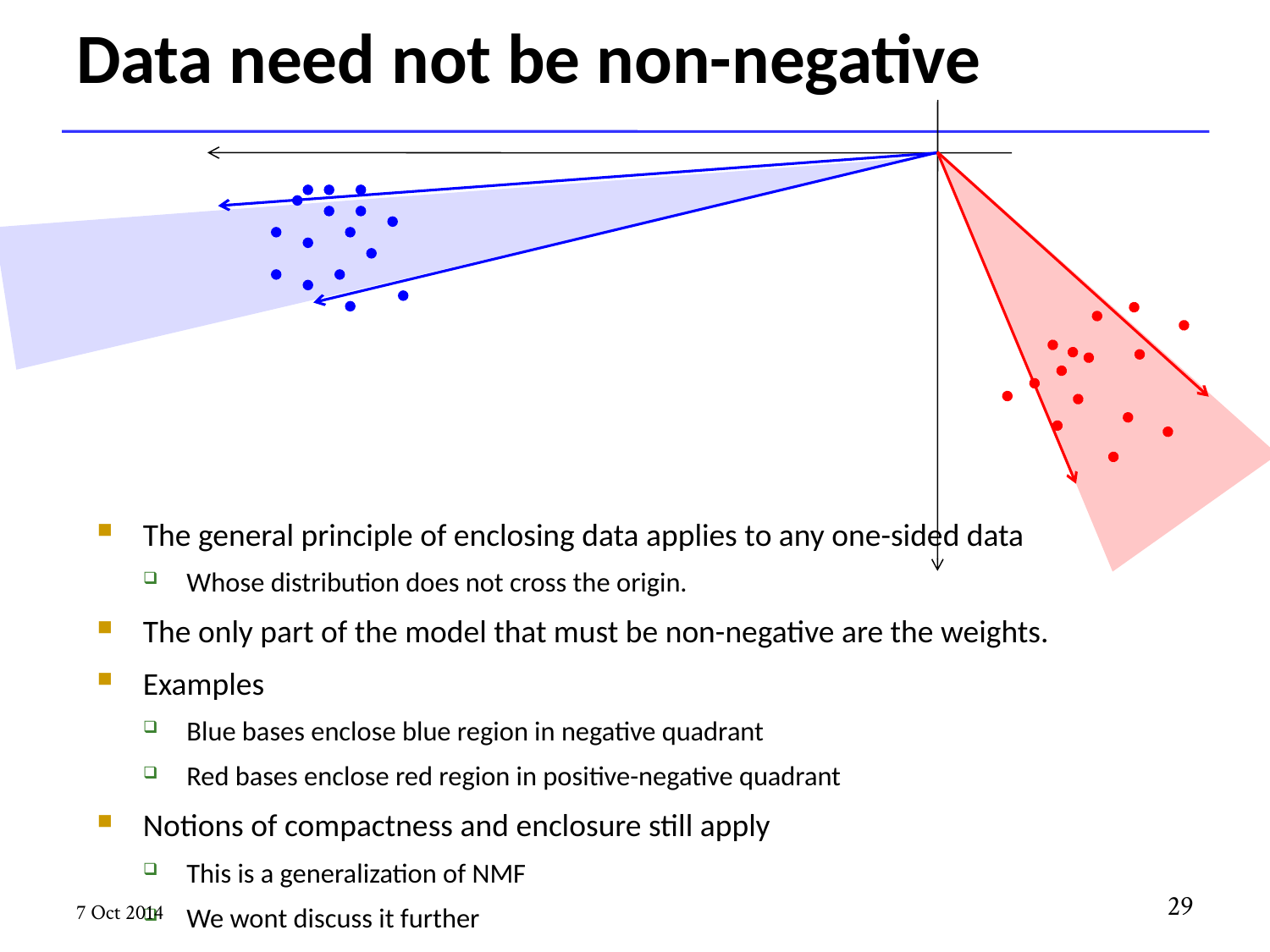

# Data need not be non-negative

The general principle of enclosing data applies to any one-sided data
Whose distribution does not cross the origin.
The only part of the model that must be non-negative are the weights.
Examples
Blue bases enclose blue region in negative quadrant
Red bases enclose red region in positive-negative quadrant
Notions of compactness and enclosure still apply
This is a generalization of NMF
We wont discuss it further
7 Oct 2014
29